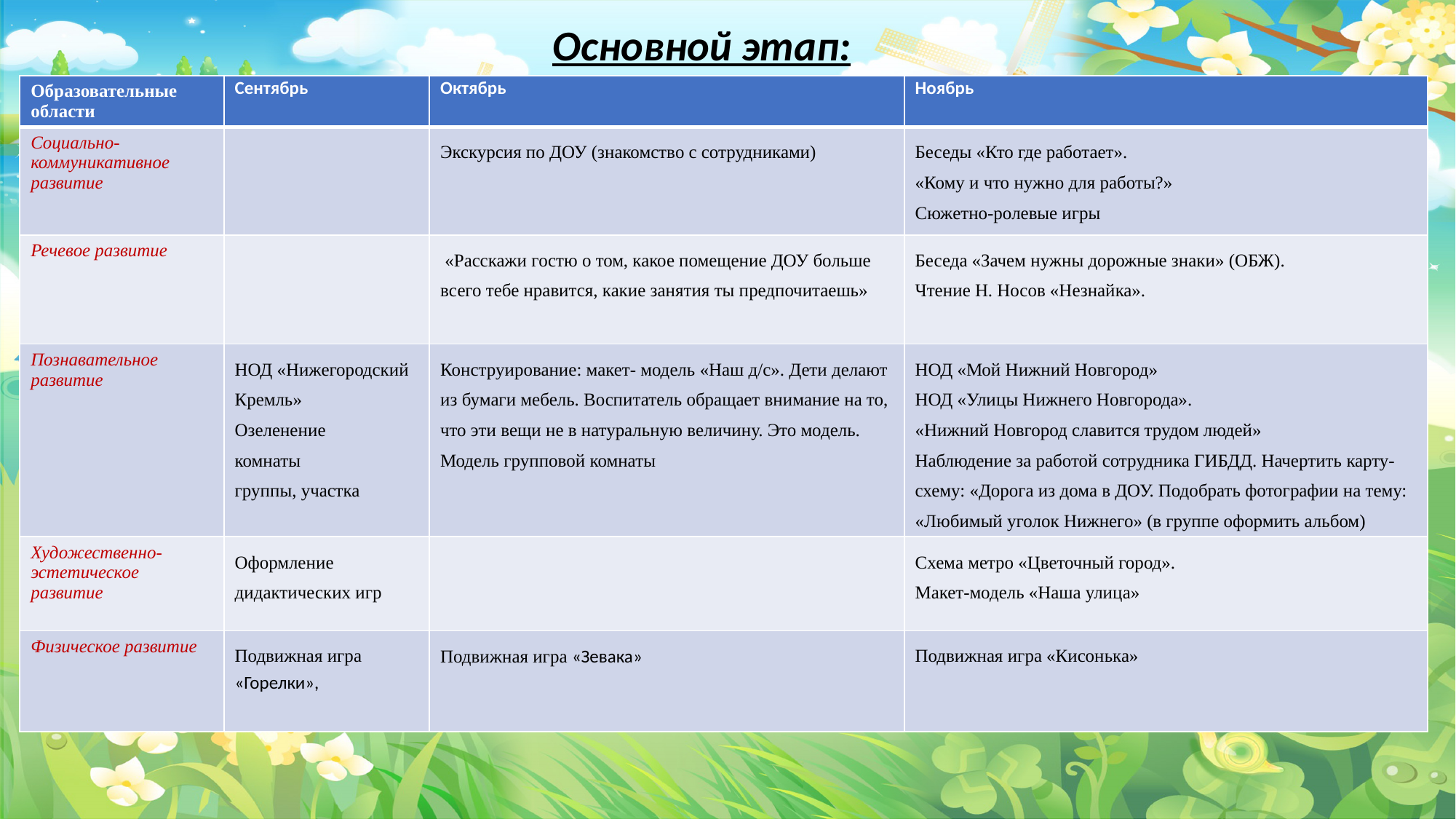

Основной этап:
| Образовательные области | Сентябрь | Октябрь | Ноябрь |
| --- | --- | --- | --- |
| Социально-коммуникативное развитие |  | Экскурсия по ДОУ (знакомство с сотрудниками) | Беседы «Кто где работает». «Кому и что нужно для работы?» Сюжетно-ролевые игры |
| Речевое развитие |  | «Расскажи гостю о том, какое помещение ДОУ больше всего тебе нравится, какие занятия ты предпочитаешь» | Беседа «Зачем нужны дорожные знаки» (ОБЖ). Чтение Н. Носов «Незнайка». |
| Познавательное развитие | НОД «Нижегородский Кремль» Озеленение комнаты группы, участка | Конструирование: макет- модель «Наш д/с». Дети делают из бумаги мебель. Воспитатель обращает внимание на то, что эти вещи не в натуральную величину. Это модель. Модель групповой комнаты | НОД «Мой Нижний Новгород» НОД «Улицы Нижнего Новгорода». «Нижний Новгород славится трудом людей» Наблюдение за работой сотрудника ГИБДД. Начертить карту-схему: «Дорога из дома в ДОУ. Подобрать фотографии на тему: «Любимый уголок Нижнего» (в группе оформить альбом) |
| Художественно-эстетическое развитие | Оформление дидактических игр |  | Схема метро «Цветочный город». Макет-модель «Наша улица» |
| Физическое развитие | Подвижная игра «Горелки», | Подвижная игра «Зевака» | Подвижная игра «Кисонька» |